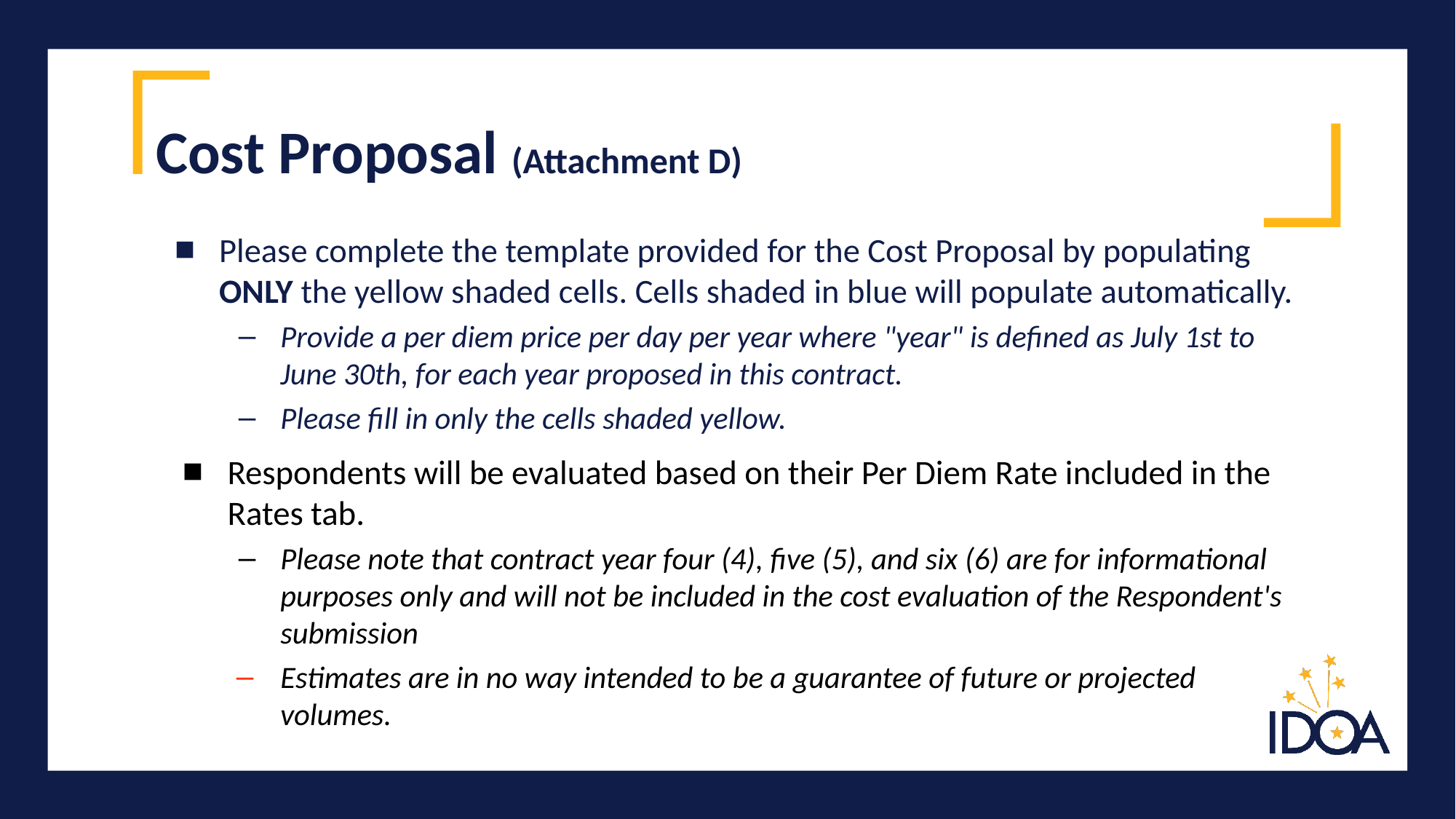

# Cost Proposal (Attachment D)
Please complete the template provided for the Cost Proposal by populating ONLY the yellow shaded cells. Cells shaded in blue will populate automatically.
Provide a per diem price per day per year where "year" is defined as July 1st to June 30th, for each year proposed in this contract.
Please fill in only the cells shaded yellow.
Respondents will be evaluated based on their Per Diem Rate included in the Rates tab.
Please note that contract year four (4), five (5), and six (6) are for informational purposes only and will not be included in the cost evaluation of the Respondent's submission
Estimates are in no way intended to be a guarantee of future or projected volumes.